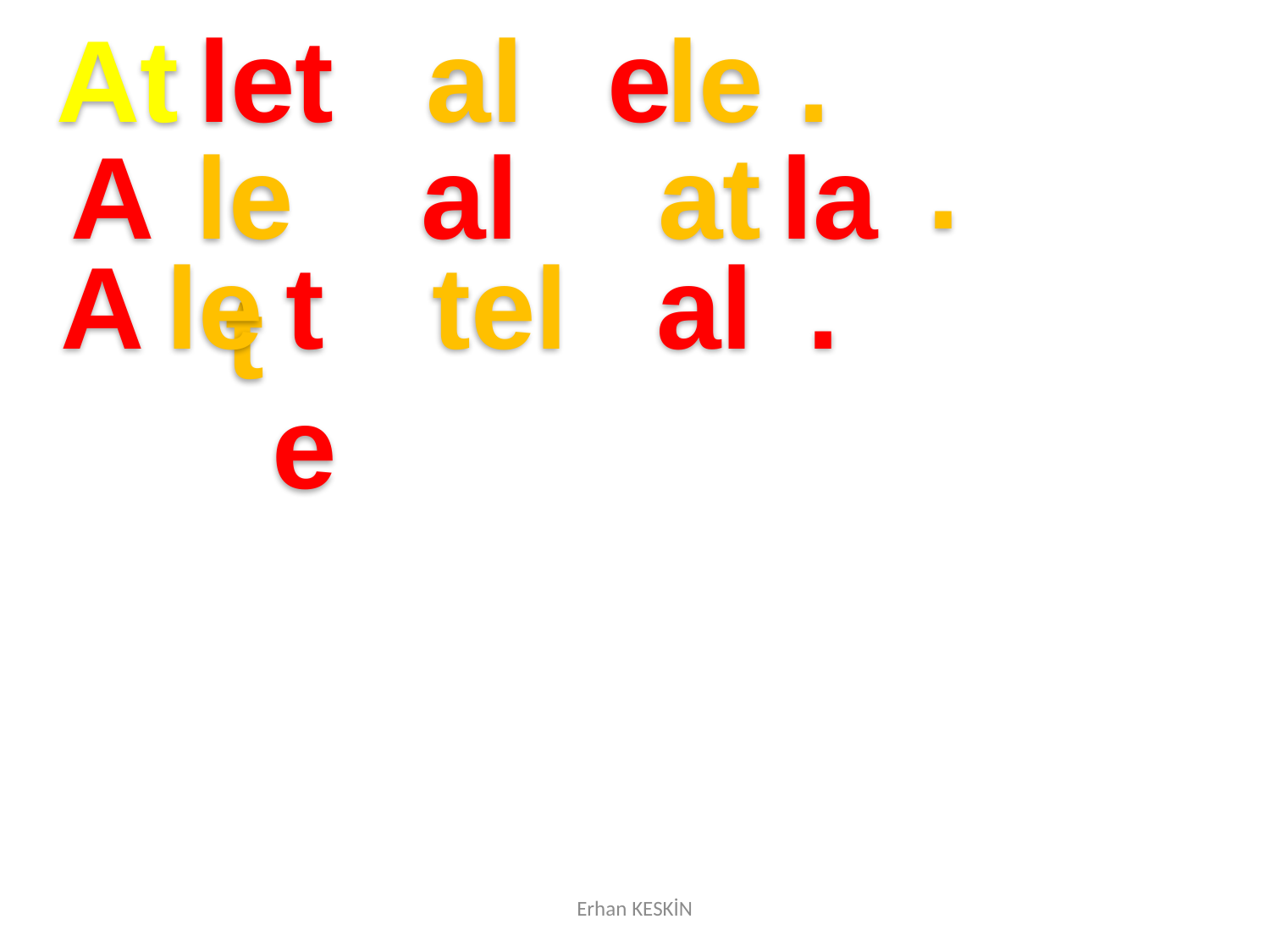

At
 let
al
e
le
.
.
A
let
al
at
la
A
le
te
tel
al
.
Erhan KESKİN